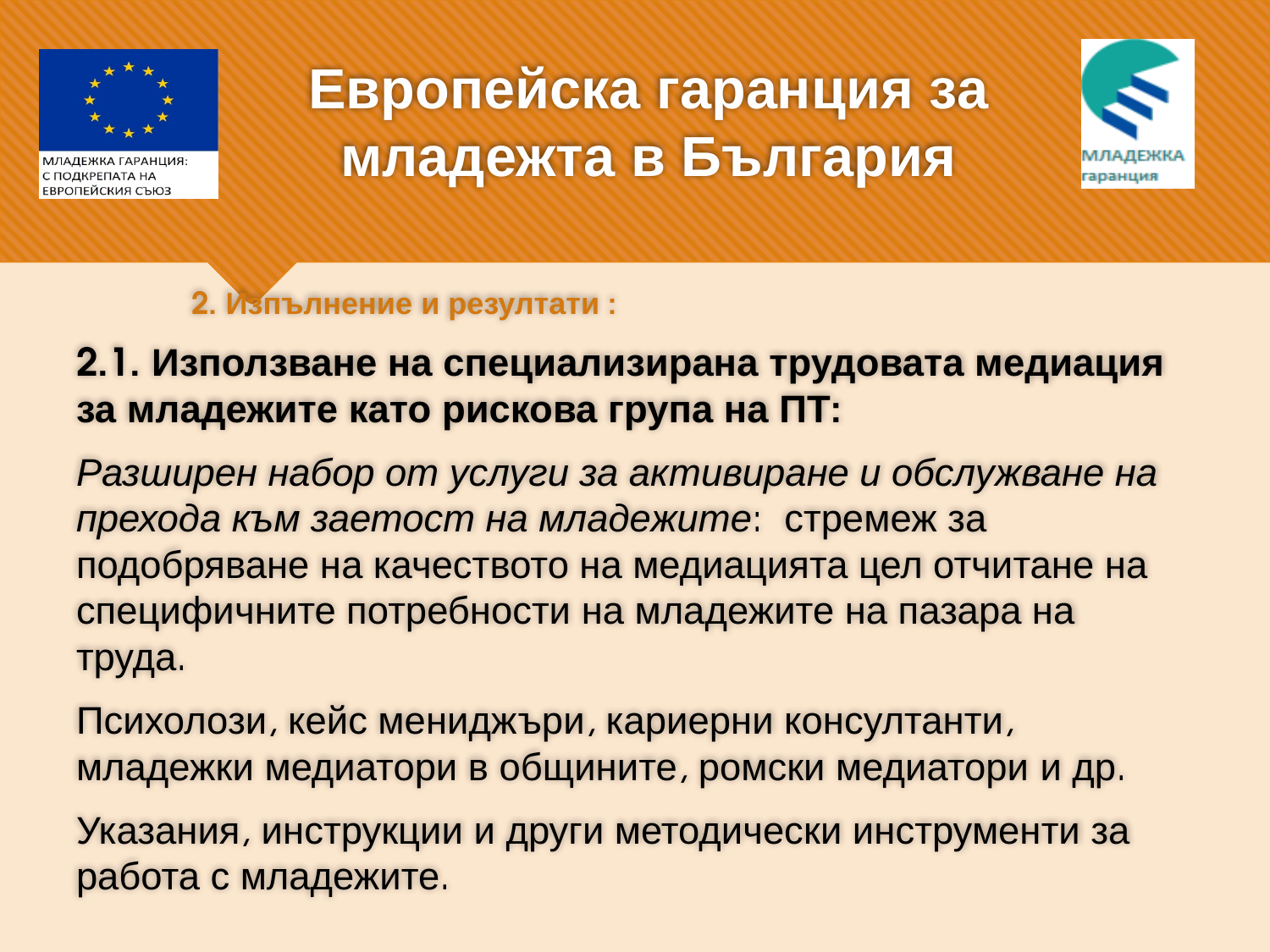

# Европейска гаранция за младежта в България
					2. Изпълнение и резултати :
2.1. Използване на специализирана трудовата медиация за младежите като рискова група на ПТ:
Разширен набор от услуги за активиране и обслужване на прехода към заетост на младежите:  стремеж за подобряване на качеството на медиацията цел отчитане на специфичните потребности на младежите на пазара на труда.
Психолози, кейс мениджъри, кариерни консултанти, младежки медиатори в общините, ромски медиатори и др.
Указания, инструкции и други методически инструменти за работа с младежите.